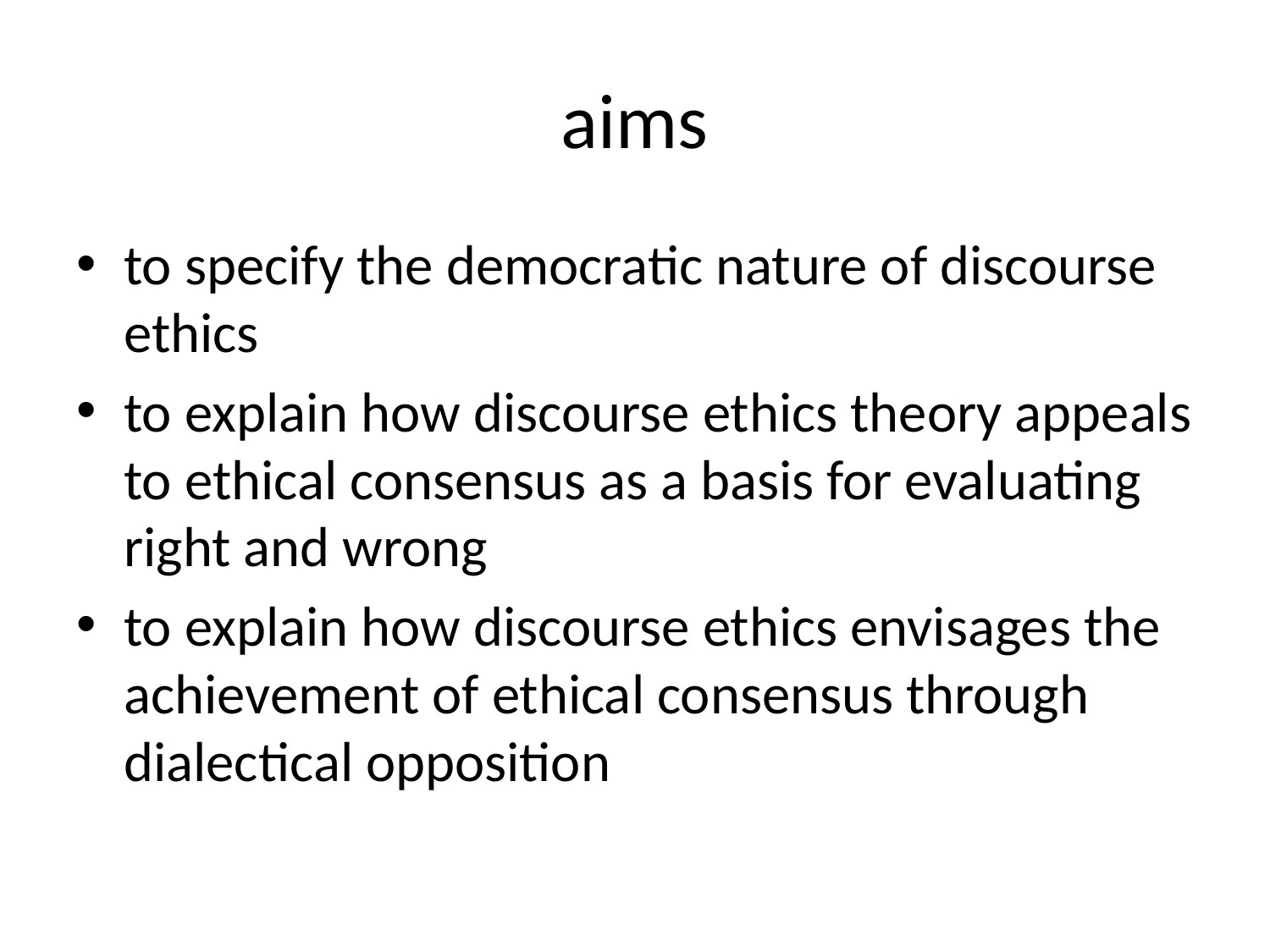

# aims
to specify the democratic nature of discourse ethics
to explain how discourse ethics theory appeals to ethical consensus as a basis for evaluating right and wrong
to explain how discourse ethics envisages the achievement of ethical consensus through dialectical opposition